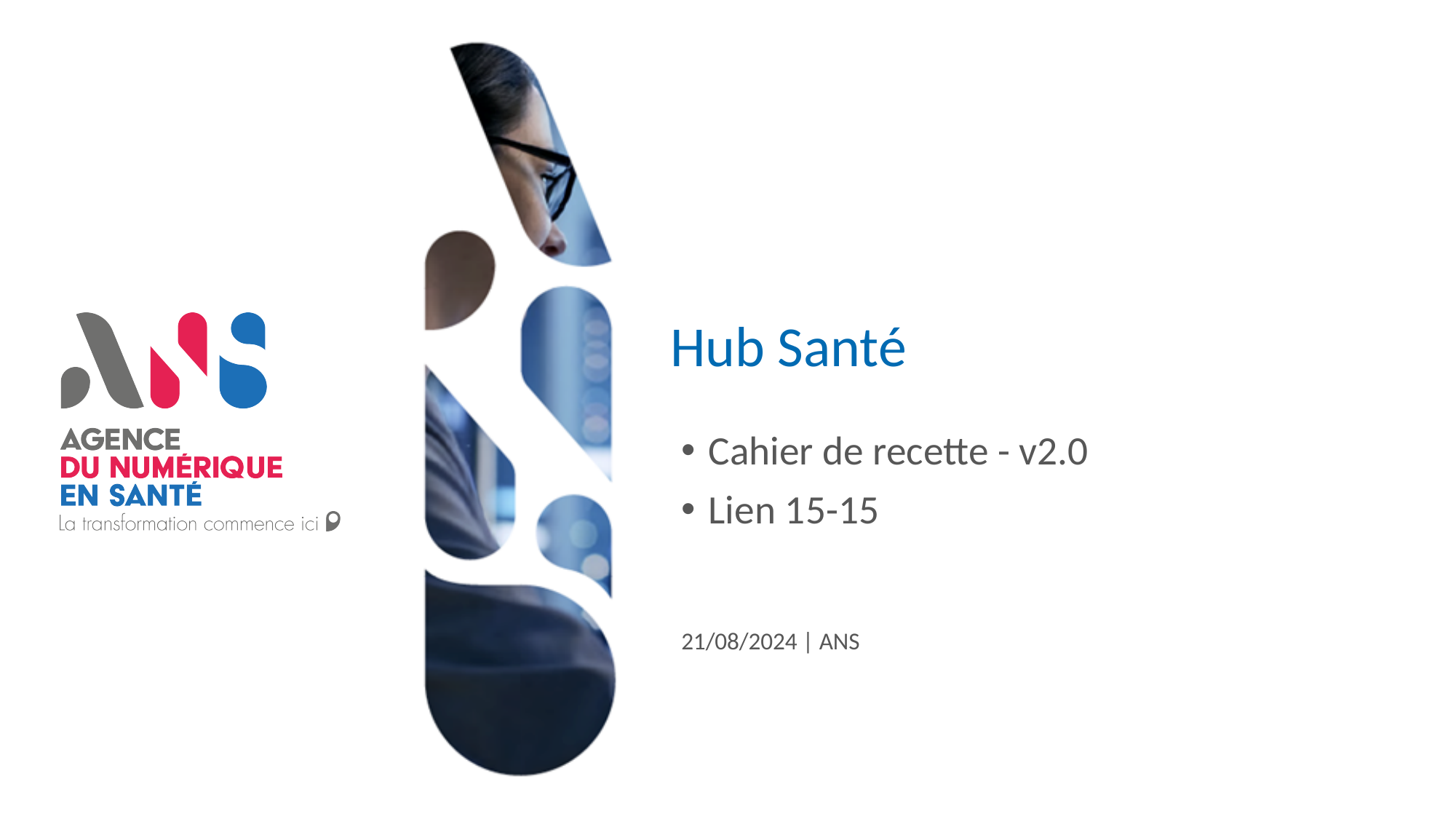

# Hub Santé
Cahier de recette - v2.0
Lien 15-15
21/08/2024 | ANS